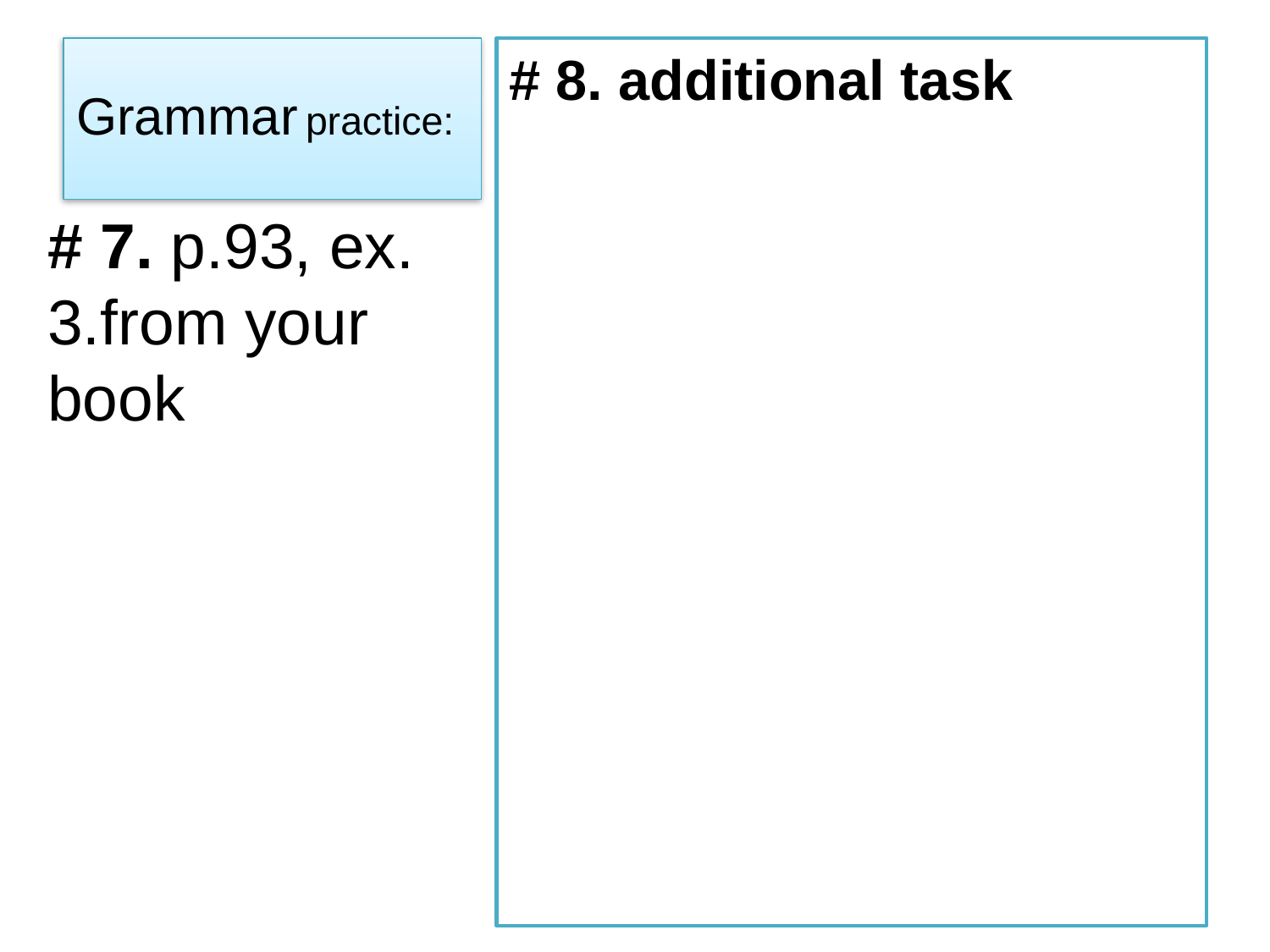

# Grammar practice:
# 8. additional task

# 7. p.93, ex. 3.from your book